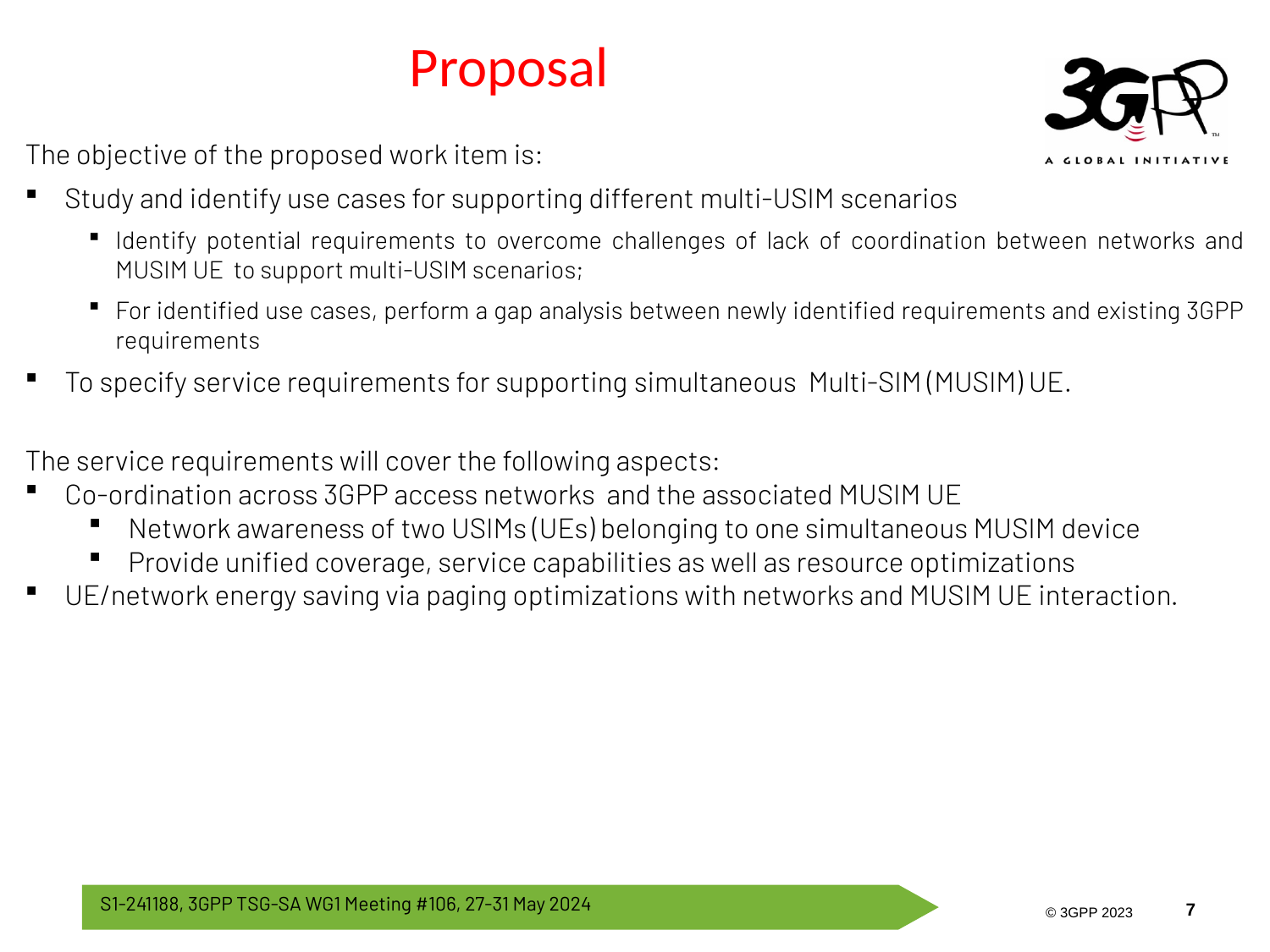

# Proposal
The objective of the proposed work item is:
Study and identify use cases for supporting different multi-USIM scenarios
Identify potential requirements to overcome challenges of lack of coordination between networks and MUSIM UE  to support multi-USIM scenarios;
For identified use cases, perform a gap analysis between newly identified requirements and existing 3GPP requirements
To specify service requirements for supporting simultaneous  Multi-SIM (MUSIM) UE.

The service requirements will cover the following aspects:
Co-ordination across 3GPP access networks  and the associated MUSIM UE
Network awareness of two USIMs (UEs) belonging to one simultaneous MUSIM device
Provide unified coverage, service capabilities as well as resource optimizations
UE/network energy saving via paging optimizations with networks and MUSIM UE interaction.

S1-241188, 3GPP TSG-SA WG1 Meeting #106, 27-31 May 2024